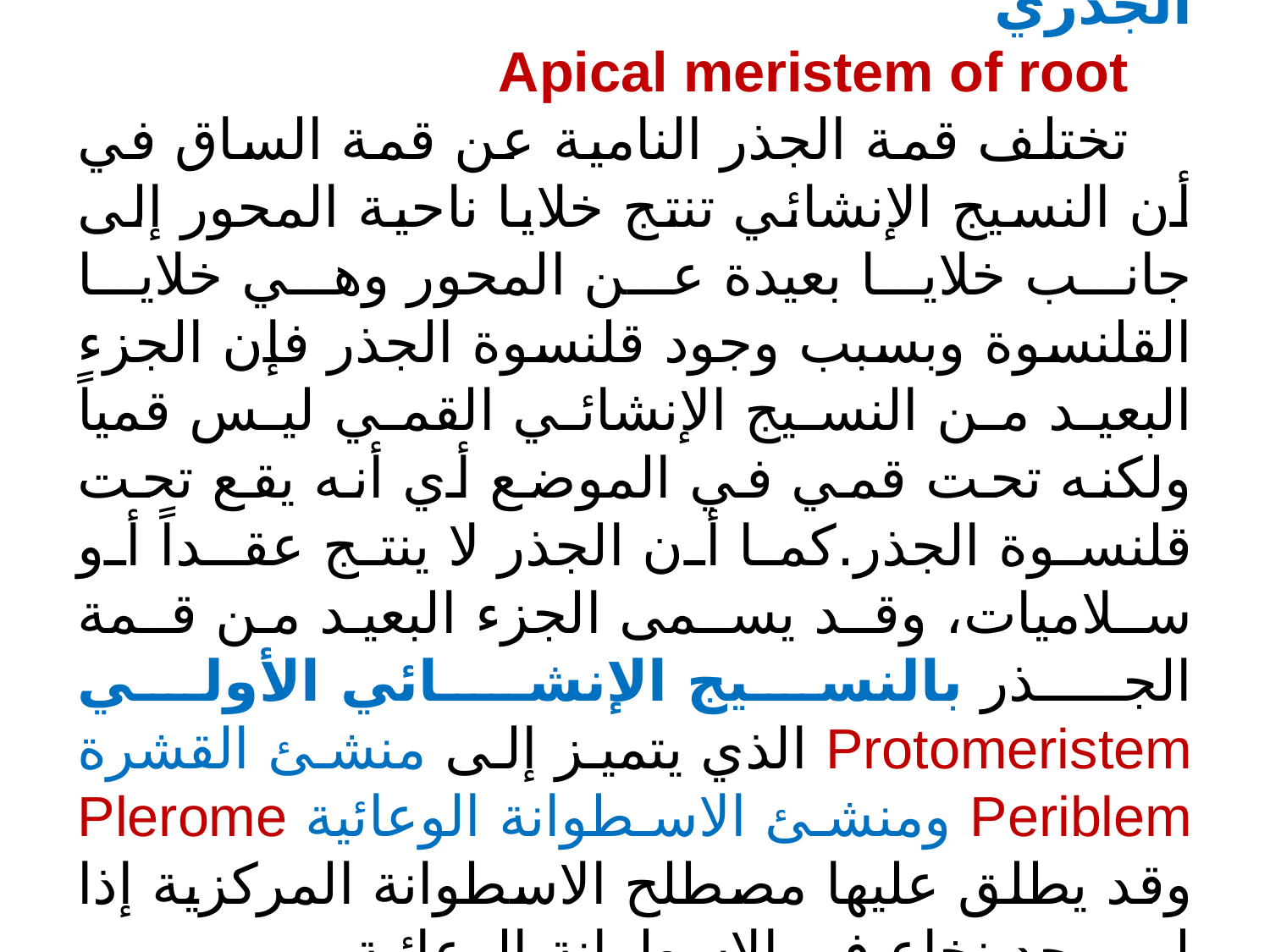

النسيج الإنشائي القمي للمجموع الجذري
Apical meristem of root
تختلف قمة الجذر النامية عن قمة الساق في أن النسيج الإنشائي تنتج خلايا ناحية المحور إلى جانب خلايا بعيدة عن المحور وهي خلايا القلنسوة وبسبب وجود قلنسوة الجذر فإن الجزء البعيد من النسيج الإنشائي القمي ليس قمياً ولكنه تحت قمي في الموضع أي أنه يقع تحت قلنسوة الجذر.كما أن الجذر لا ينتج عقـداً أو سـلاميات، وقـد يسـمى الجزء البعيد من قـمة الجـذر بالنسيج الإنشـائي الأولي Protomeristem الذي يتميز إلى منشئ القشرة Periblem ومنشئ الاسطوانة الوعائية Plerome وقد يطلق عليها مصطلح الاسطوانة المركزية إذا لم يوجد نخاع في الاسطوانة الوعائية.